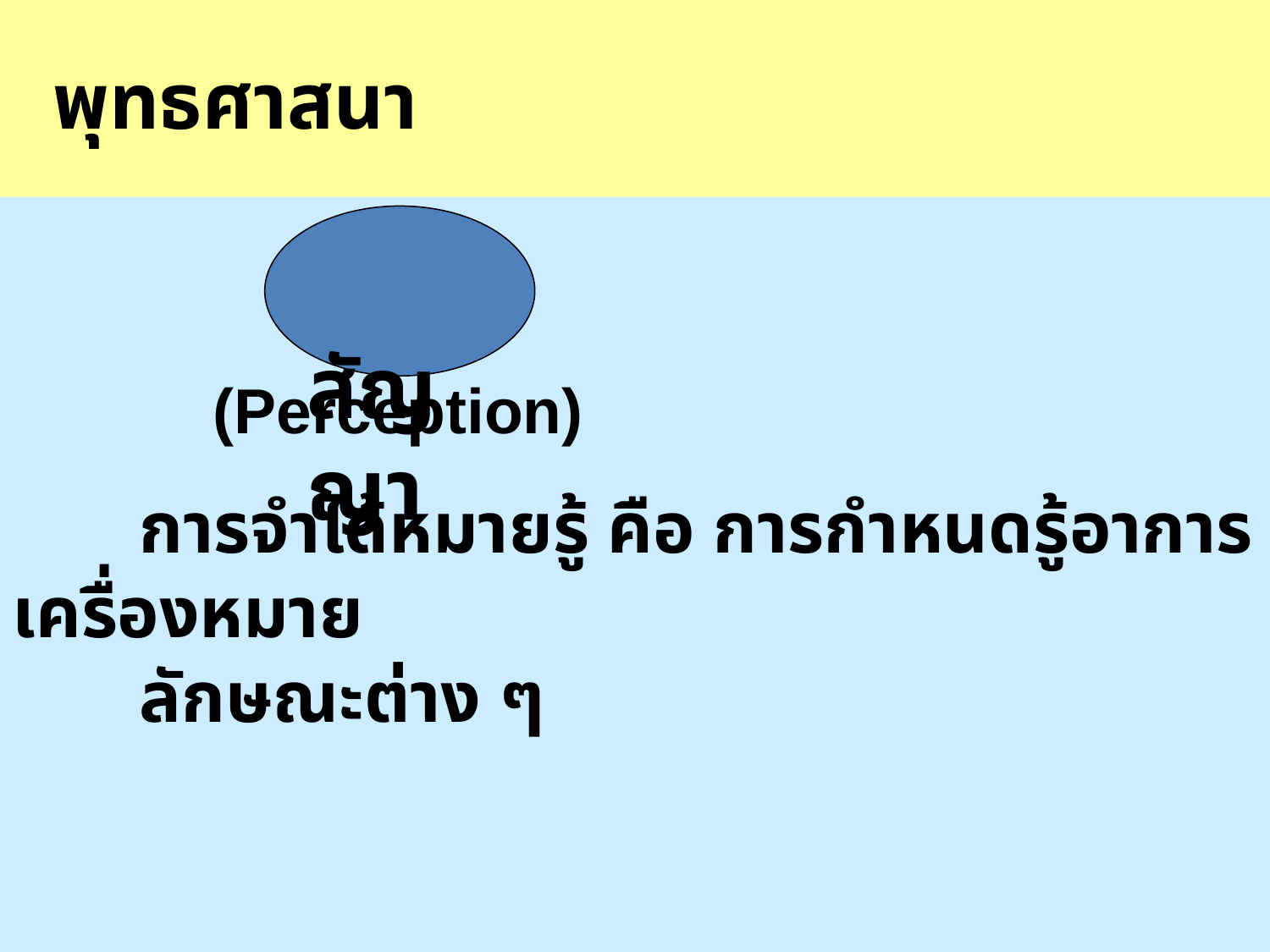

# พุทธศาสนา

 สัญญา
(Perception)
	การจำได้หมายรู้ คือ การกำหนดรู้อาการ เครื่องหมาย
	ลักษณะต่าง ๆ